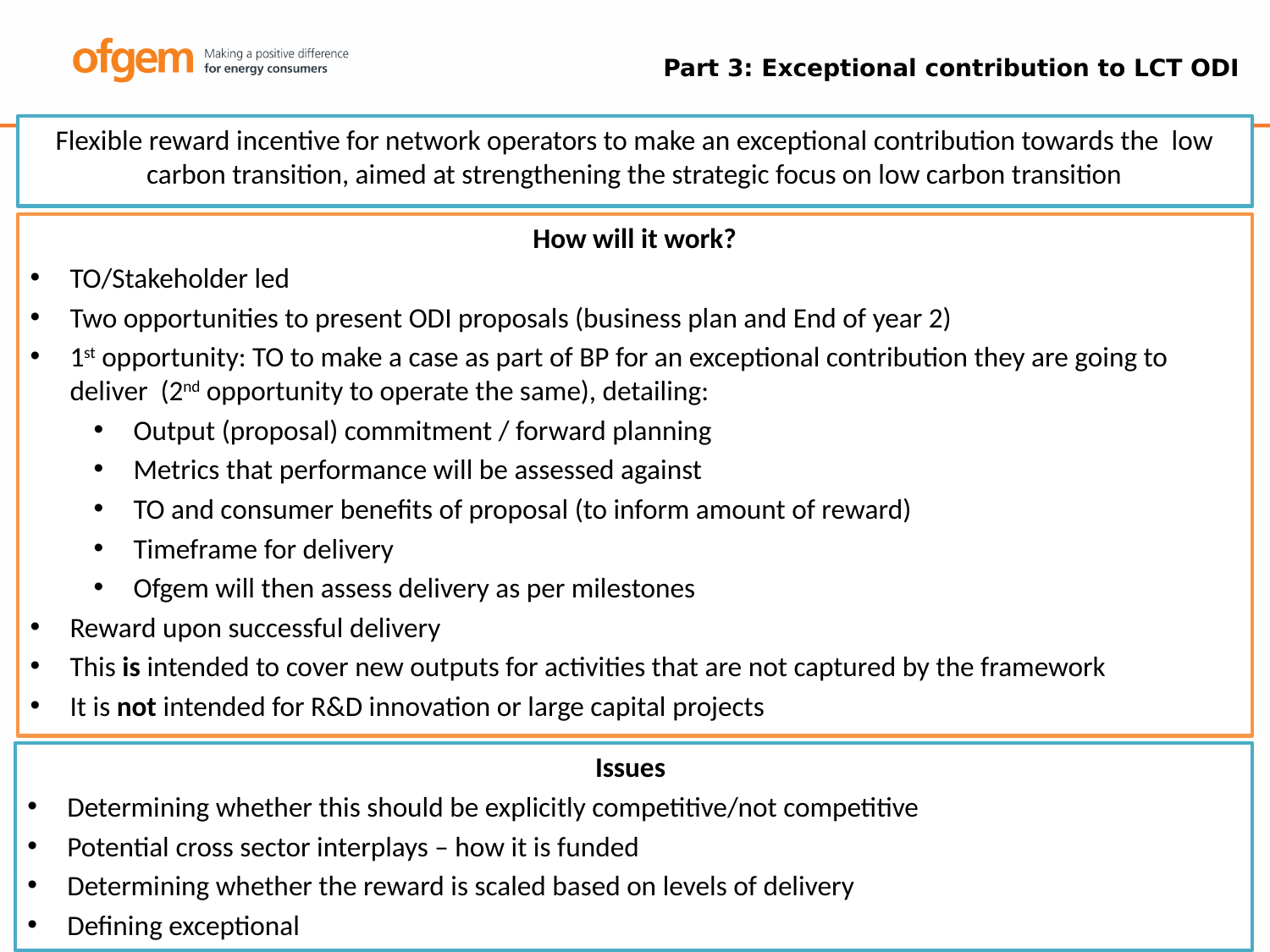

# Part 3: Exceptional contribution to LCT ODI
Flexible reward incentive for network operators to make an exceptional contribution towards the  low carbon transition, aimed at strengthening the strategic focus on low carbon transition
How will it work?
TO/Stakeholder led
Two opportunities to present ODI proposals (business plan and End of year 2)
1st opportunity: TO to make a case as part of BP for an exceptional contribution they are going to deliver  (2nd opportunity to operate the same), detailing:
Output (proposal) commitment / forward planning
Metrics that performance will be assessed against
TO and consumer benefits of proposal (to inform amount of reward)
Timeframe for delivery
Ofgem will then assess delivery as per milestones
Reward upon successful delivery
This is intended to cover new outputs for activities that are not captured by the framework
It is not intended for R&D innovation or large capital projects
Issues
Determining whether this should be explicitly competitive/not competitive
Potential cross sector interplays – how it is funded
Determining whether the reward is scaled based on levels of delivery
Defining exceptional

38